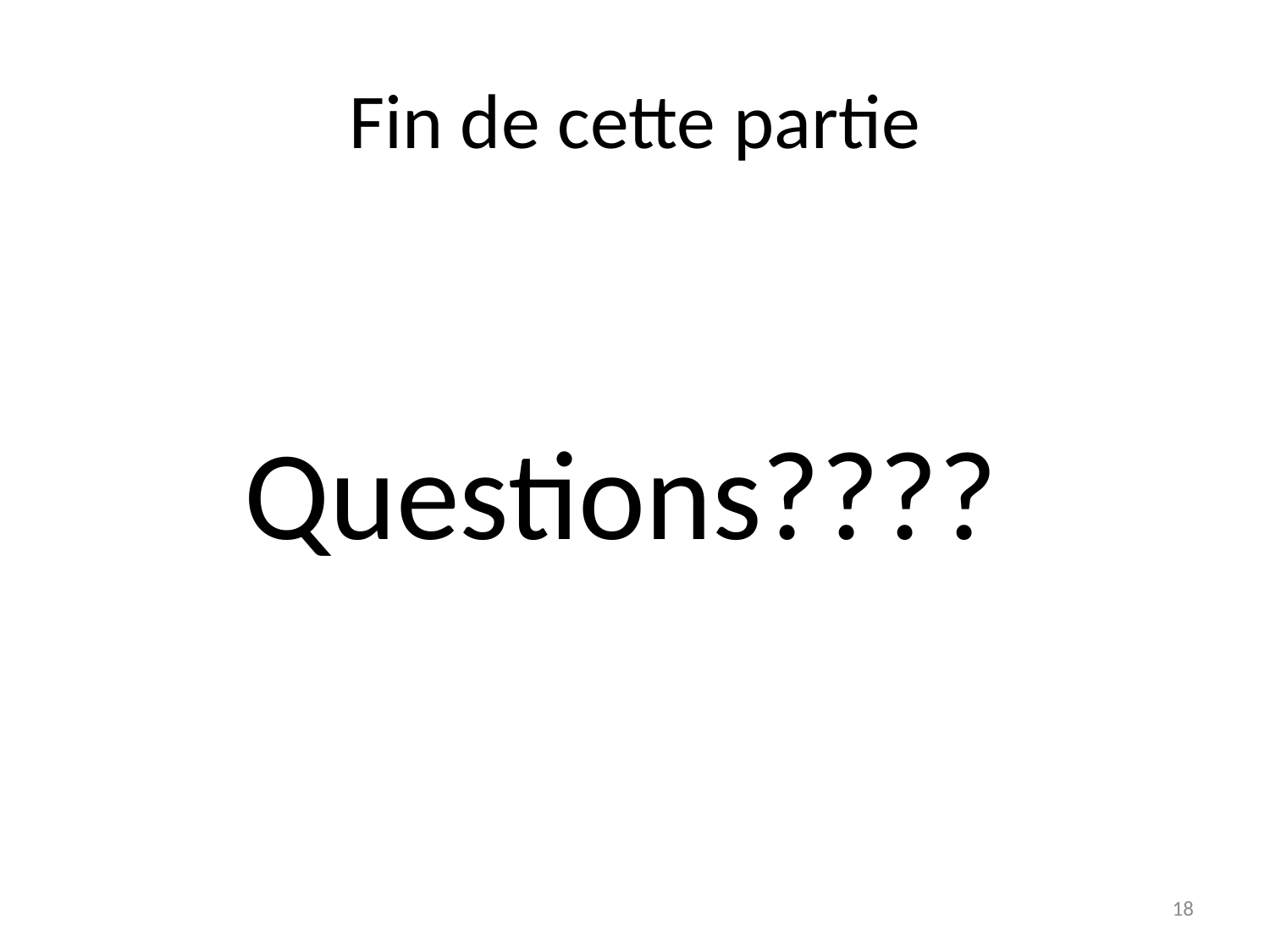

# Fin de cette partie

Questions????
18